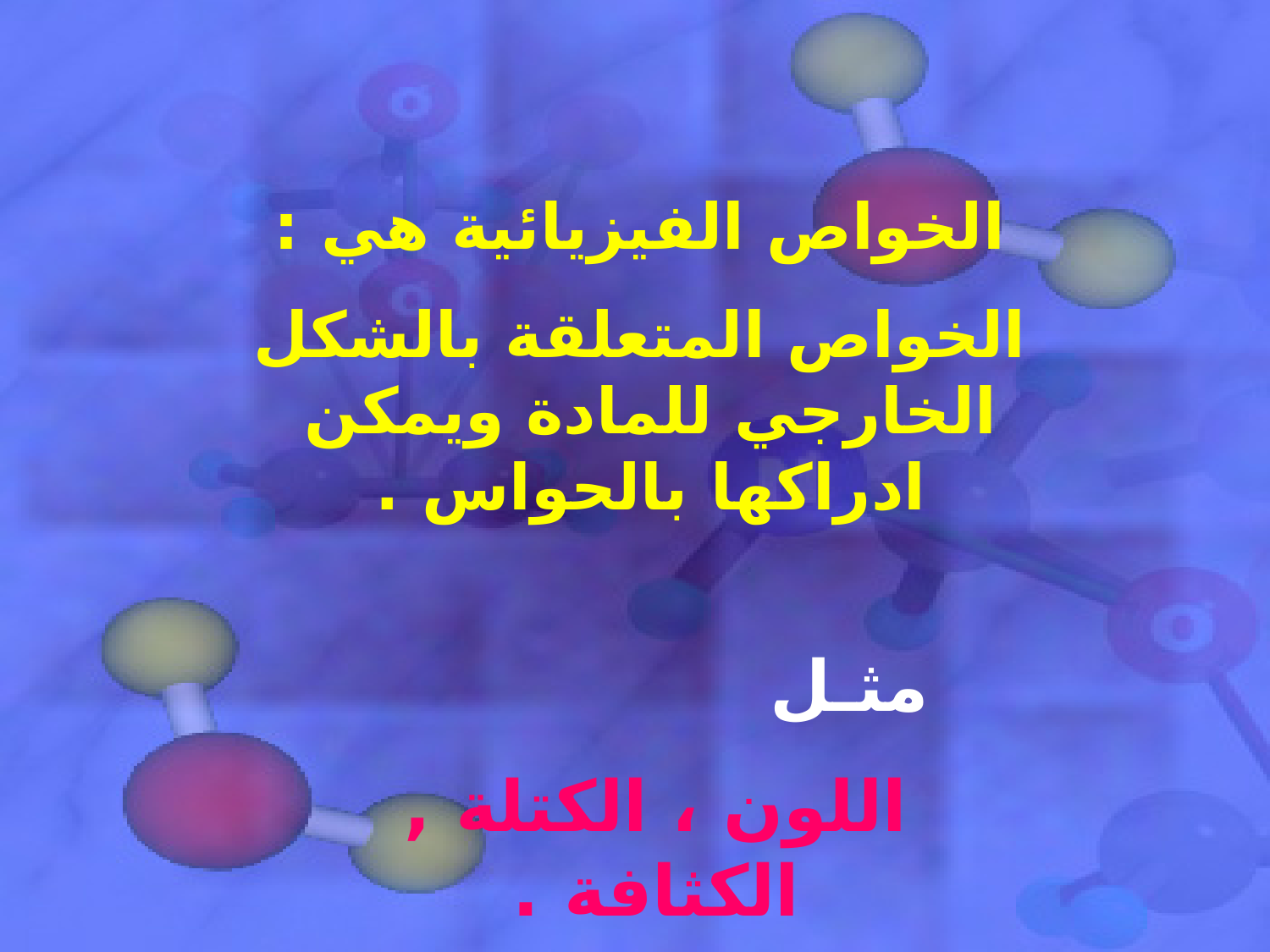

الخواص الفيزيائية هي :
 الخواص المتعلقة بالشكل الخارجي للمادة ويمكن ادراكها بالحواس .
                  مثـل
اللون ، الكتلة , الكثافة .